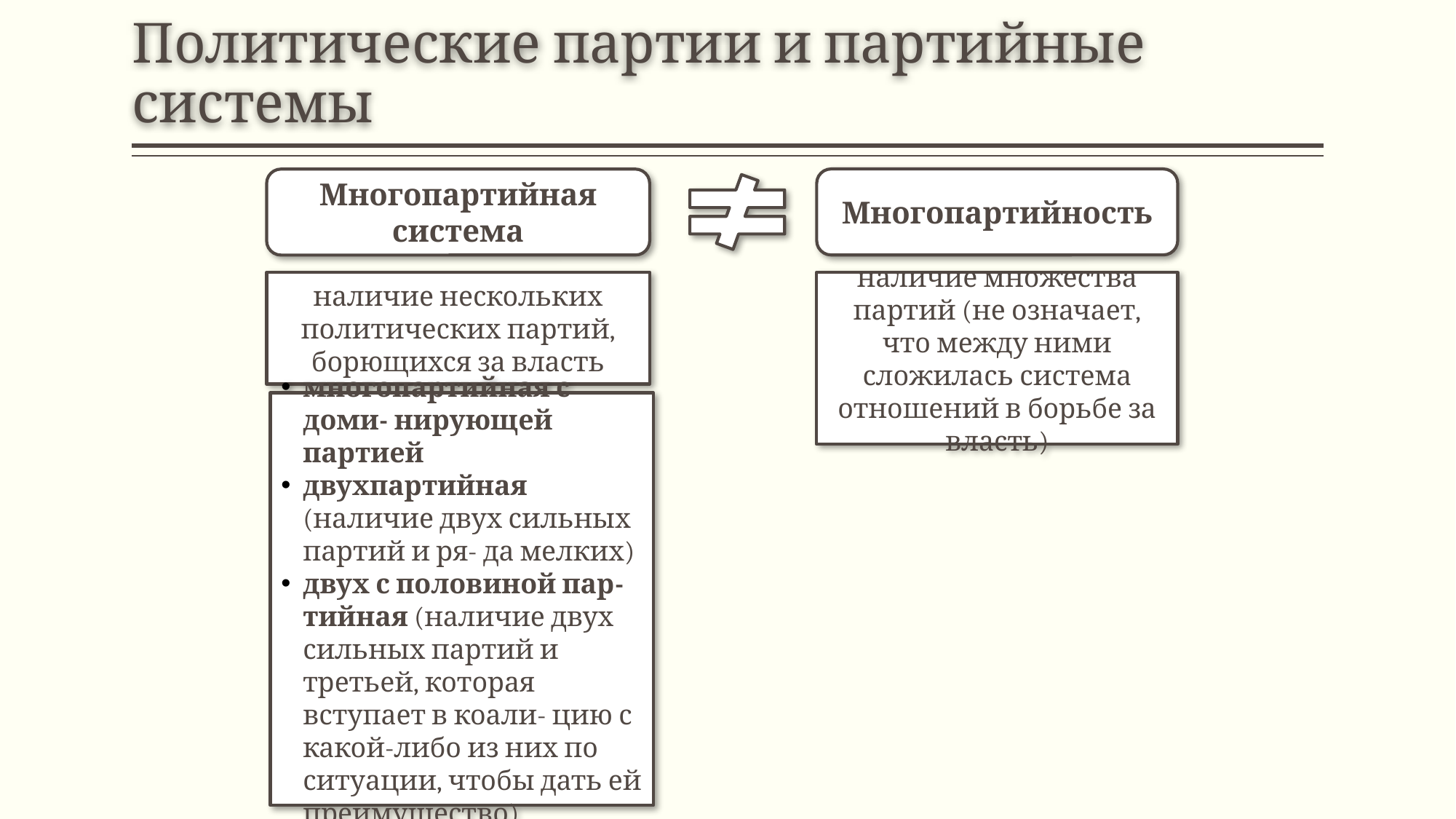

# Политические партии и партийные системы
Многопартийность
Многопартийная система

наличие нескольких политических партий, борющихся за власть
наличие множества партий (не означает, что между ними сложилась система отношений в борьбе за власть)
многопартийная с доми- нирующей партией
двухпартийная (наличие двух сильных партий и ря- да мелких)
двух с половиной пар- тийная (наличие двух сильных партий и третьей, которая вступает в коали- цию с какой-либо из них по ситуации, чтобы дать ей преимущество)